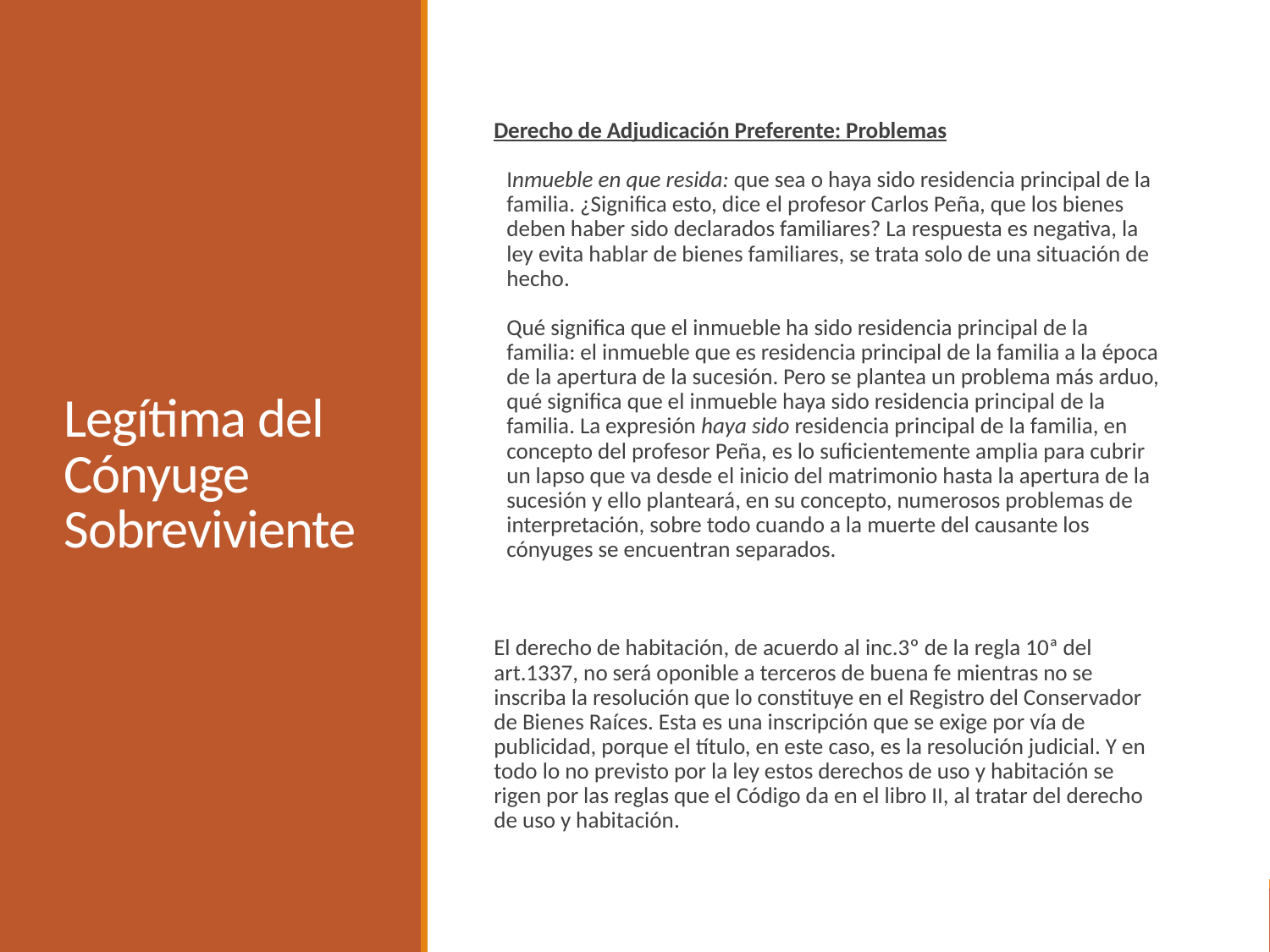

# Legítima del Cónyuge Sobreviviente
Derecho de Adjudicación Preferente: Problemas
Inmueble en que resida: que sea o haya sido residencia principal de la familia. ¿Significa esto, dice el profesor Carlos Peña, que los bienes deben haber sido declarados familiares? La respuesta es negativa, la ley evita hablar de bienes familiares, se trata solo de una situación de hecho.
Qué significa que el inmueble ha sido residencia principal de la familia: el inmueble que es residencia principal de la familia a la época de la apertura de la sucesión. Pero se plantea un problema más arduo, qué significa que el inmueble haya sido residencia principal de la familia. La expresión haya sido residencia principal de la familia, en concepto del profesor Peña, es lo suficientemente amplia para cubrir un lapso que va desde el inicio del matrimonio hasta la apertura de la sucesión y ello planteará, en su concepto, numerosos problemas de interpretación, sobre todo cuando a la muerte del causante los cónyuges se encuentran separados.

El derecho de habitación, de acuerdo al inc.3º de la regla 10ª del art.1337, no será oponible a terceros de buena fe mientras no se inscriba la resolución que lo constituye en el Registro del Conservador de Bienes Raíces. Esta es una inscripción que se exige por vía de publicidad, porque el título, en este caso, es la resolución judicial. Y en todo lo no previsto por la ley estos derechos de uso y habitación se rigen por las reglas que el Código da en el libro II, al tratar del derecho de uso y habitación.